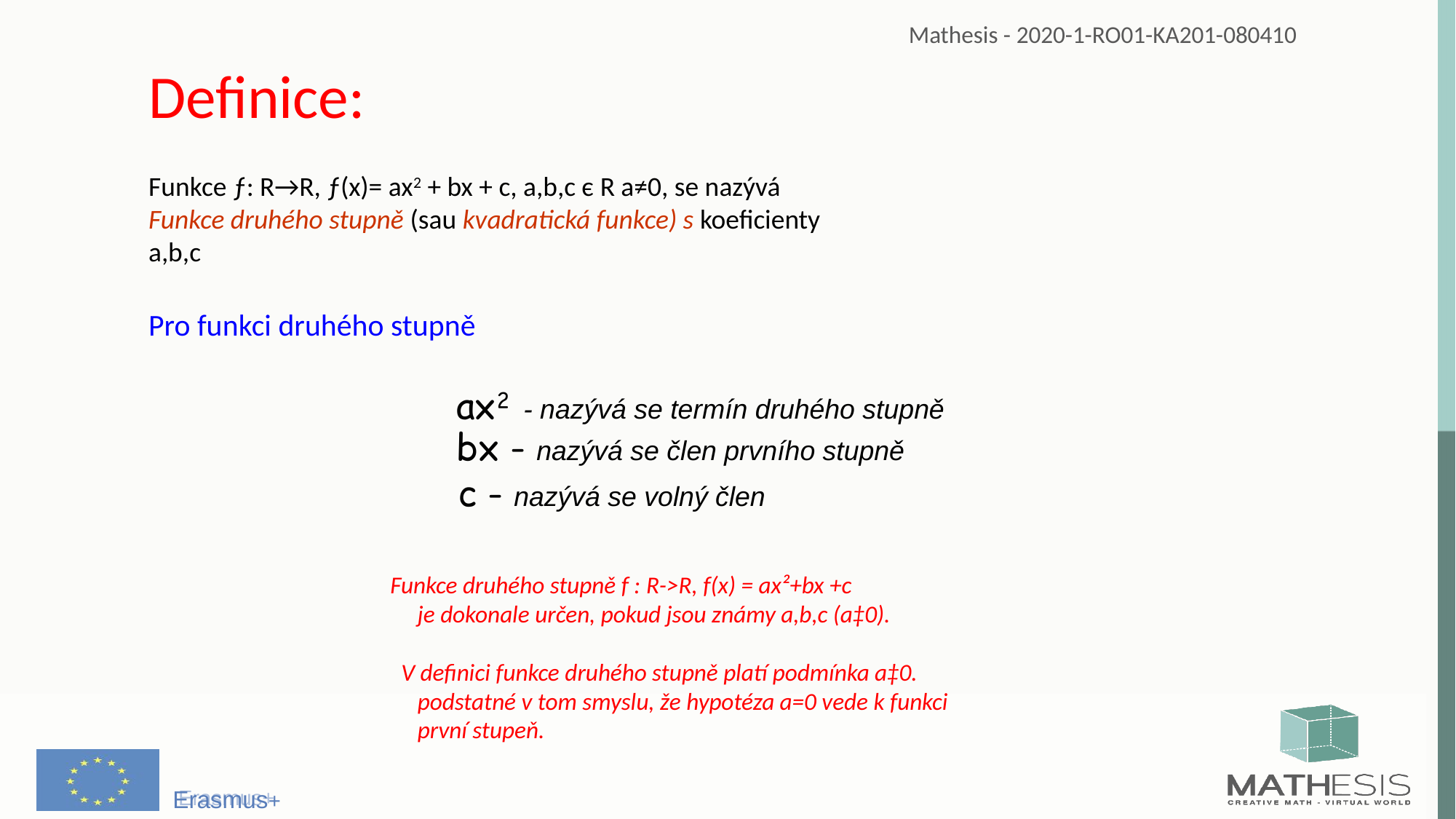

Definice:
Funkce ƒ: R→R, ƒ(x)= ax2 + bx + c, a,b,c є R a≠0, se nazývá
Funkce druhého stupně (sau kvadratická funkce) s koeficienty
a,b,c
Pro funkci druhého stupně
ax2  - nazývá se termín druhého stupně
bx - nazývá se člen prvního stupně
 c - nazývá se volný člen
Funkce druhého stupně f : R->R, f(x) = ax²+bx +c
     je dokonale určen, pokud jsou známy a,b,c (a‡0).

  V definici funkce druhého stupně platí podmínka a‡0.
     podstatné v tom smyslu, že hypotéza a=0 vede k funkci
     první stupeň.